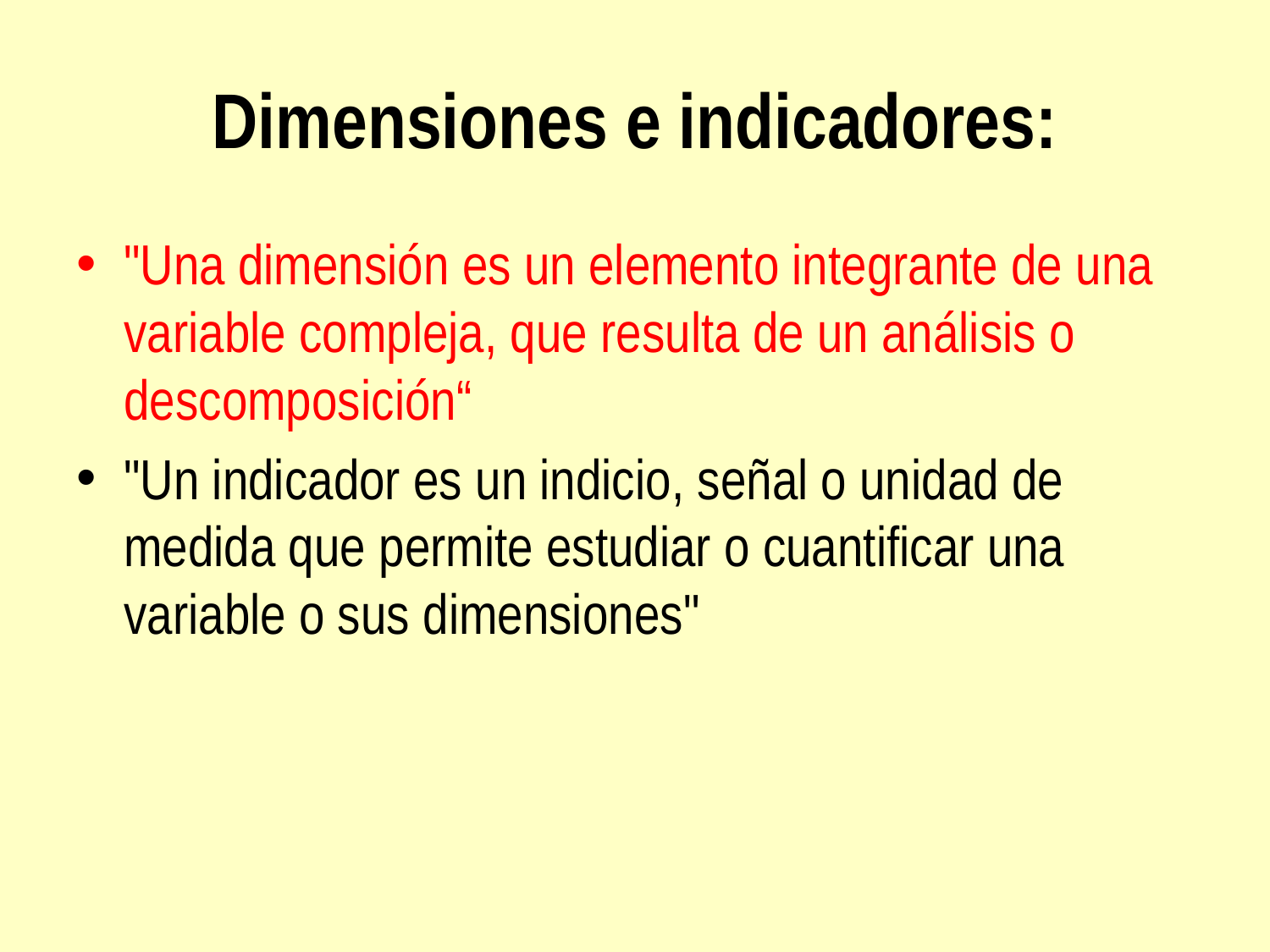

# Dimensiones e indicadores:
"Una dimensión es un elemento integrante de una variable compleja, que resulta de un análisis o descomposición“
"Un indicador es un indicio, señal o unidad de medida que permite estudiar o cuantificar una variable o sus dimensiones"